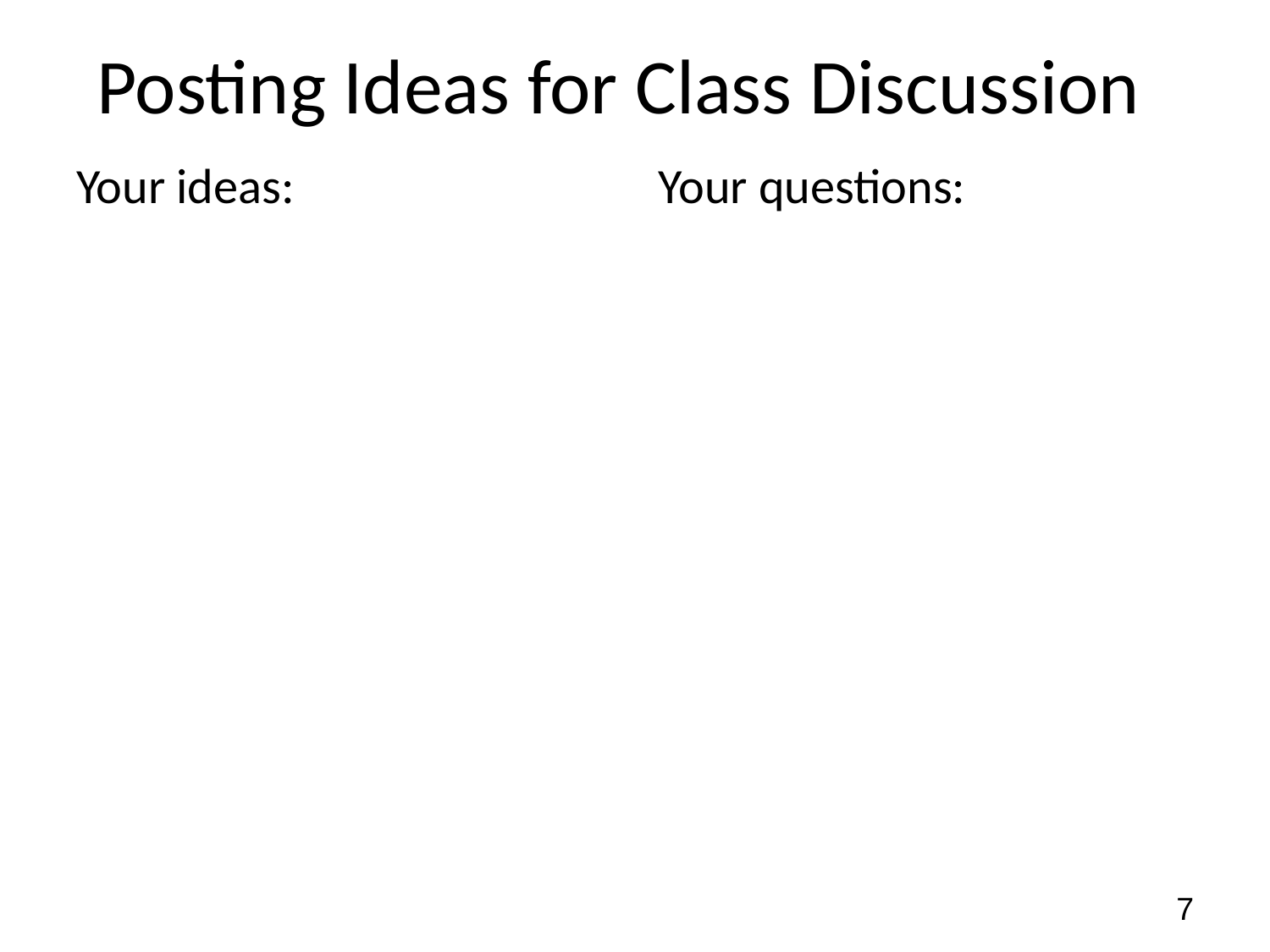

# Posting Ideas for Class Discussion
Your ideas:
Your questions:

7